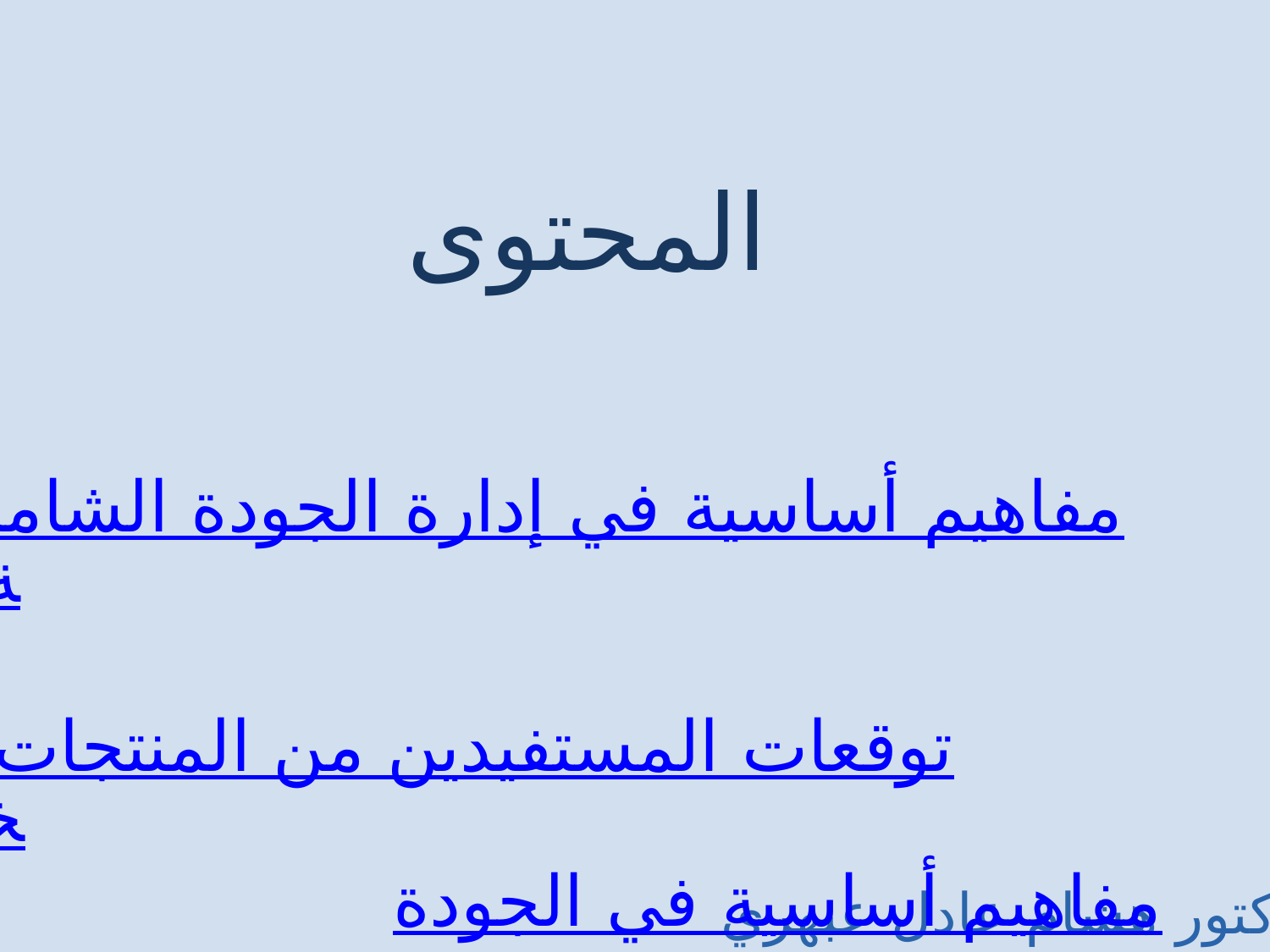

المحتوى

	مفاهيم أساسية في إدارة الجودة الشاملة
	توقعات المستفيدين من المنتجات من الخدمات
	مفاهيم أساسية في الجودة
إدارة الجودة الشاملة
	ملامح إدارة الجودة الشاملة
الدكتور هشام عادل عبهري